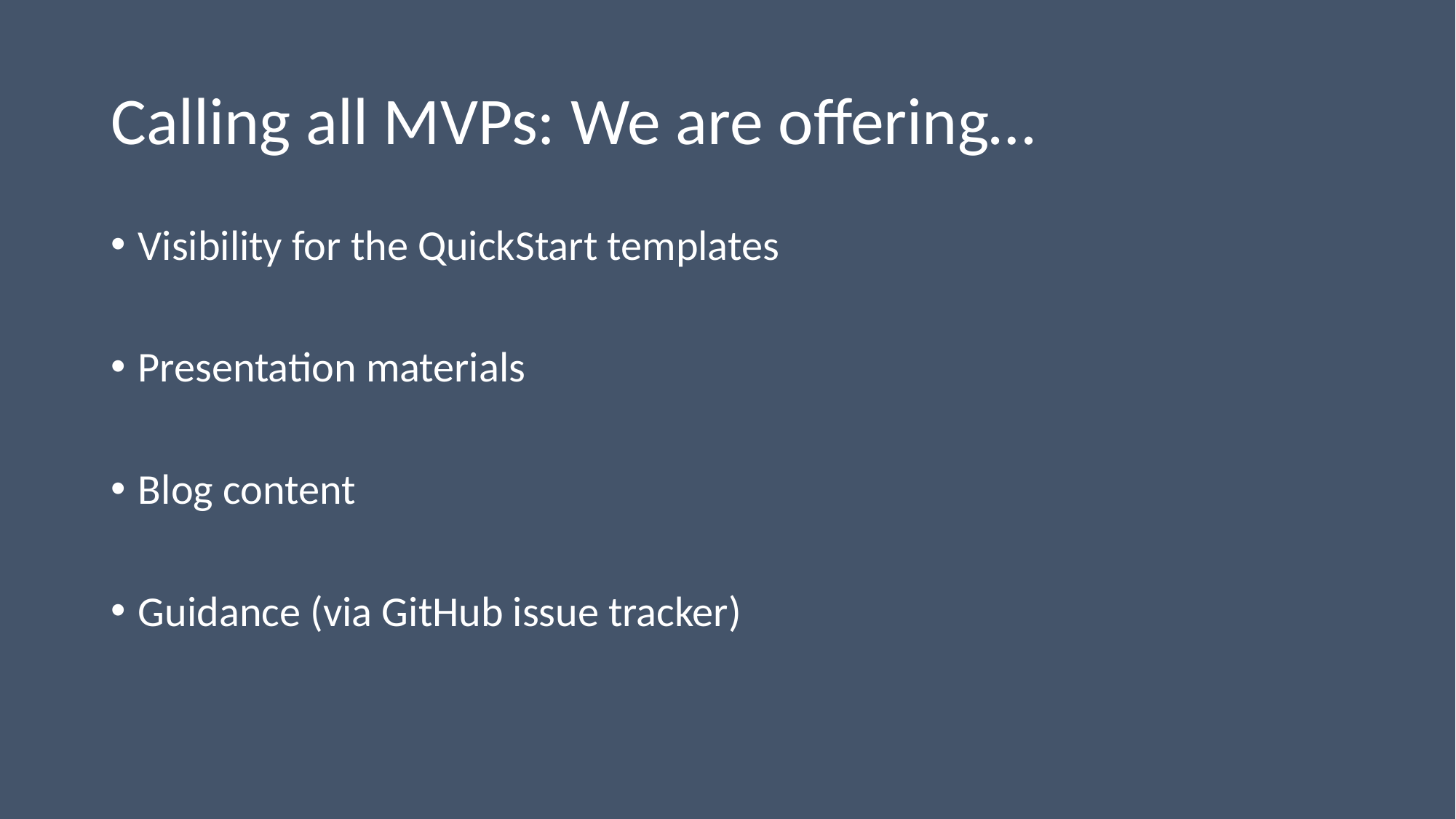

# Calling all MVPs: We are offering…
Visibility for the QuickStart templates

Presentation materials

Blog content

Guidance (via GitHub issue tracker)